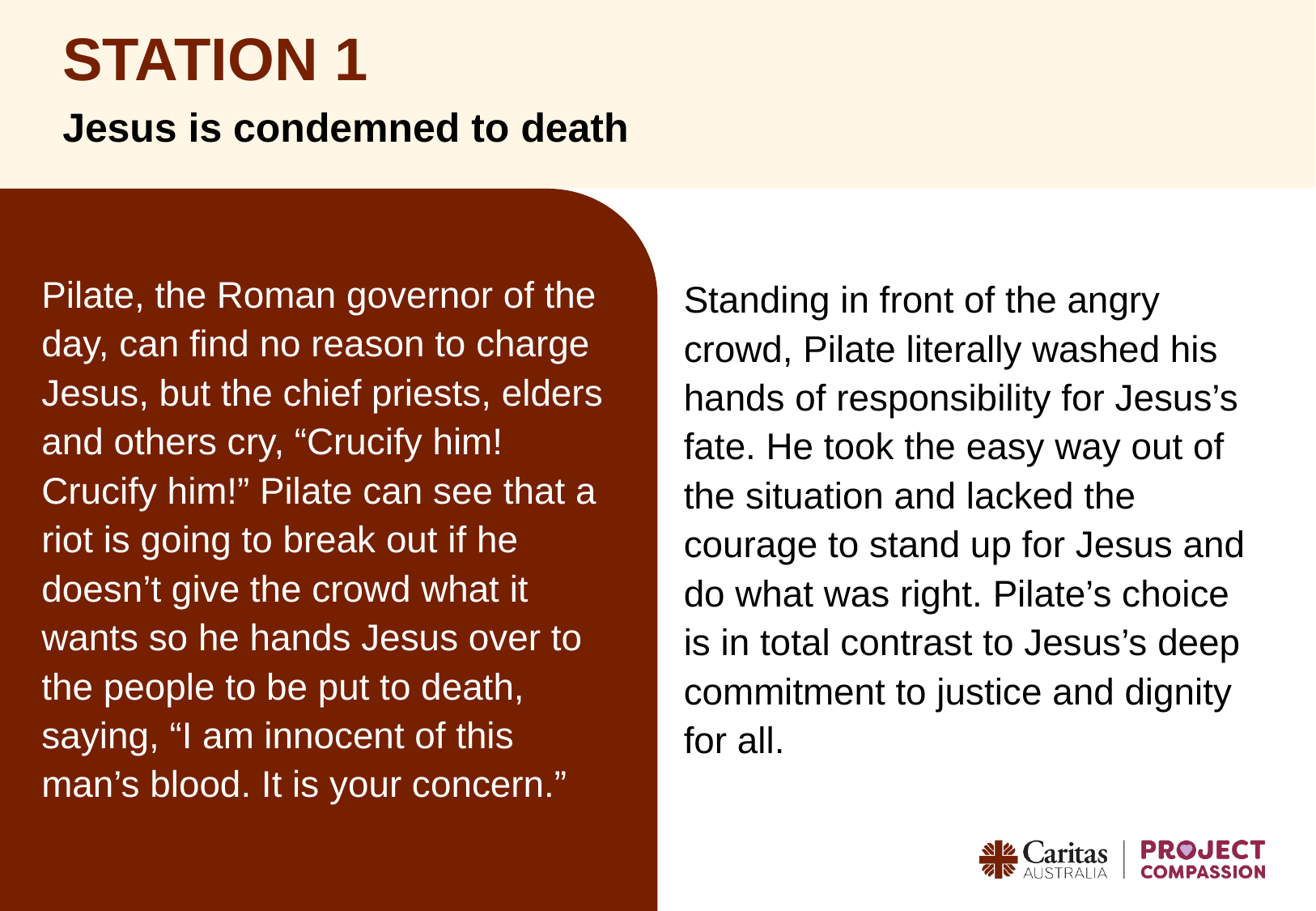

# STATION 1
Jesus is condemned to death
Pilate, the Roman governor of the day, can find no reason to charge Jesus, but the chief priests, elders and others cry, “Crucify him! Crucify him!” Pilate can see that a riot is going to break out if he doesn’t give the crowd what it wants so he hands Jesus over to the people to be put to death, saying, “I am innocent of this man’s blood. It is your concern.”
Standing in front of the angry crowd, Pilate literally washed his hands of responsibility for Jesus’s fate. He took the easy way out of the situation and lacked the courage to stand up for Jesus and do what was right. Pilate’s choice is in total contrast to Jesus’s deep commitment to justice and dignity for all.